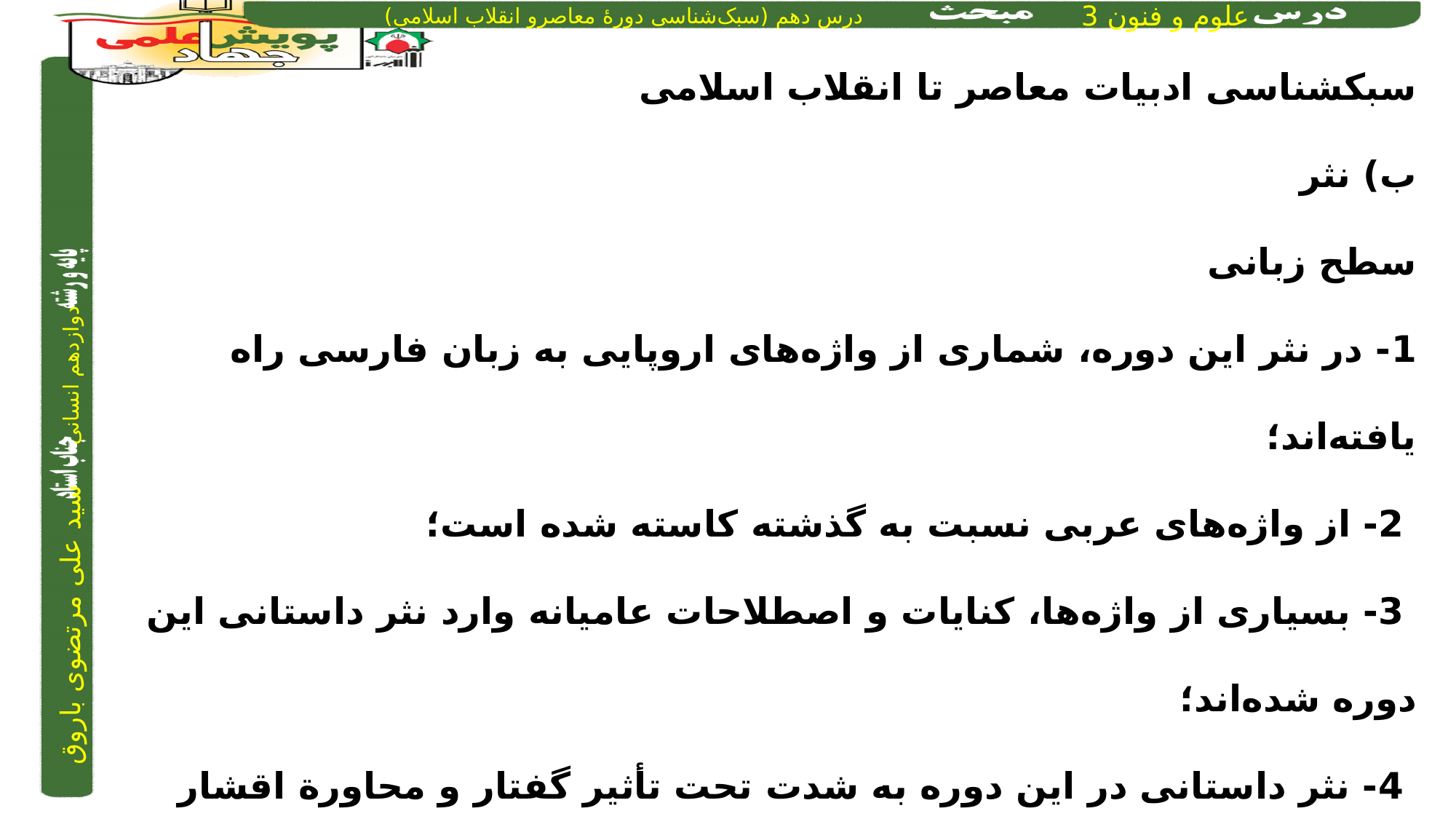

سبکشناسی ادبیات معاصر تا انقلاب اسلامی
ب) نثر
سطح زبانی
1- در نثر این دوره، شماری از واژه‌های اروپایی به زبان فارسی راه یافته‌اند؛
 2- از واژه‌های عربی نسبت به گذشته کاسته شده است؛
 3- بسیاری از واژه‌ها، کنایات و اصطلاحات عامیانه وارد نثر داستانی این دوره شده‌اند؛
 4- نثر داستانی در این دوره به شدت تحت تأثیر گفتار و محاورة اقشار اجتماعی ایران است؛
 5- بسیاری از افعال حذف می‌شوند و ساختار نحوی جمله‌ها به هم می‌ریزد و کوتاهی جملات و فعل‌ها در کلام فراوان دیده می‌شود.